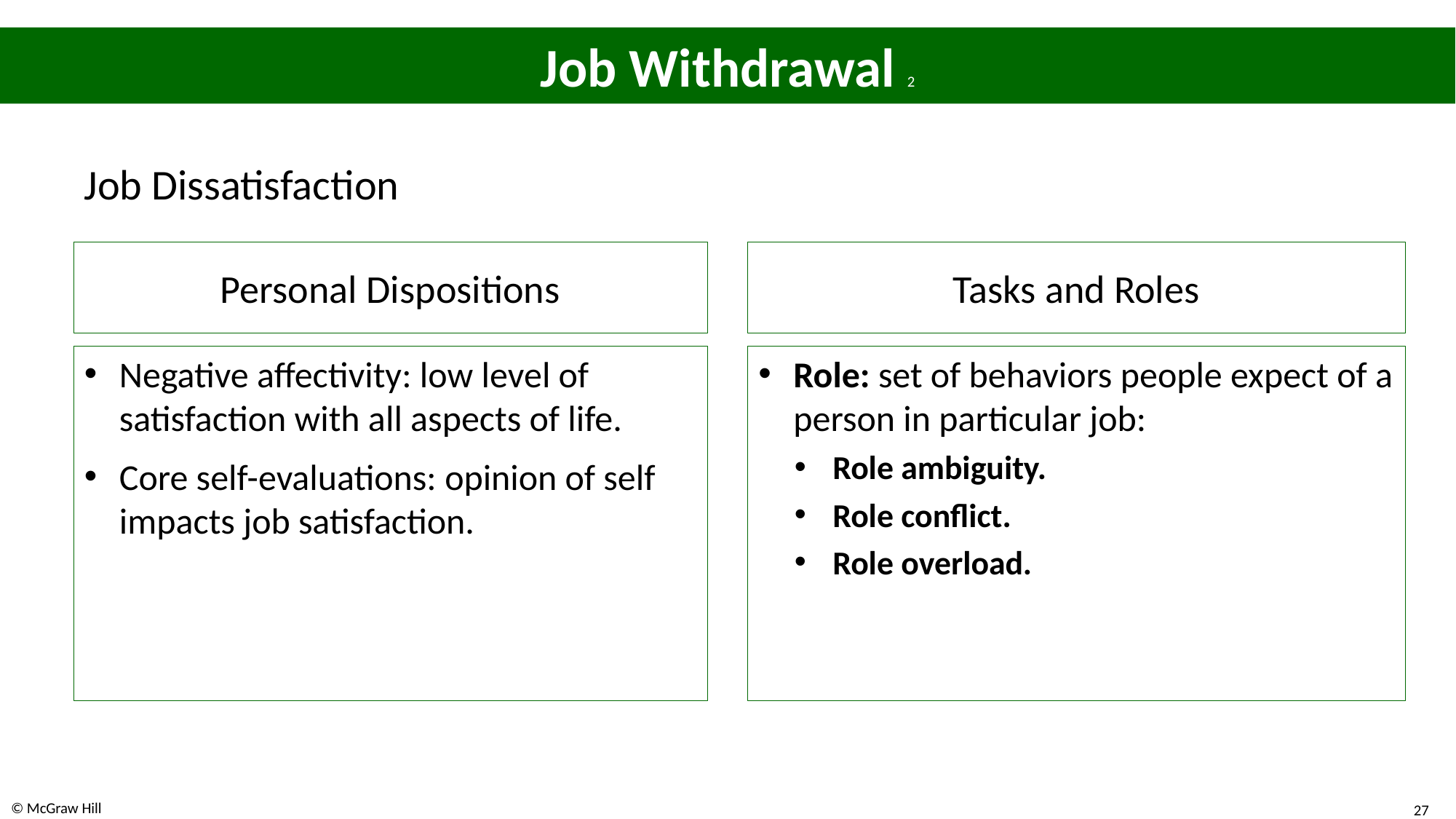

# Job Withdrawal 2
Job Dissatisfaction
Personal Dispositions
Tasks and Roles
Role: set of behaviors people expect of a person in particular job:
Role ambiguity.
Role conflict.
Role overload.
Negative affectivity: low level of satisfaction with all aspects of life.
Core self-evaluations: opinion of self impacts job satisfaction.